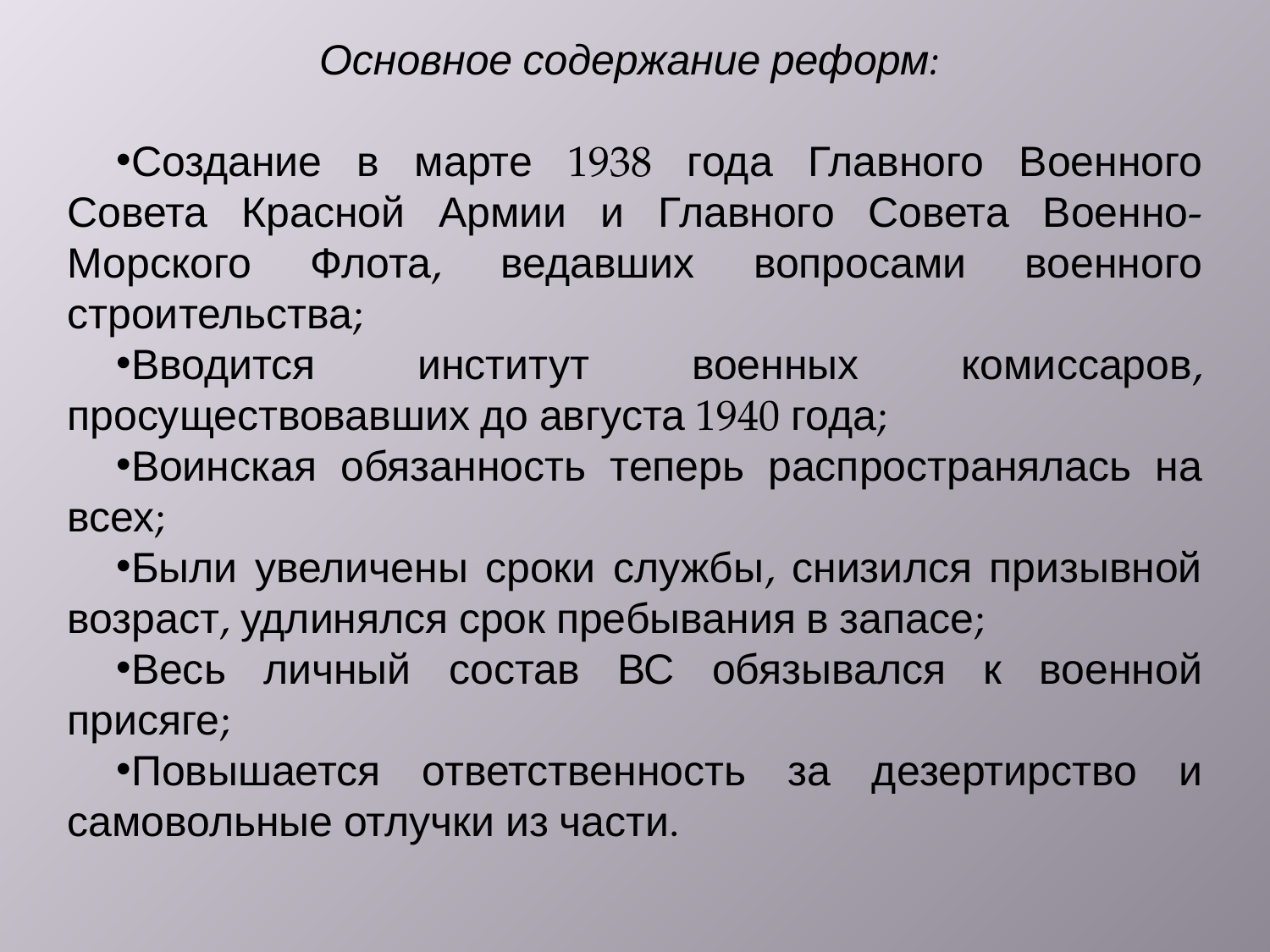

Основное содержание реформ:

Создание в марте 1938 года Главного Военного Совета Красной Армии и Главного Совета Военно-Морского Флота, ведавших вопросами военного строительства;
Вводится институт военных комиссаров, просуществовавших до августа 1940 года;
Воинская обязанность теперь распространялась на всех;
Были увеличены сроки службы, снизился призывной возраст, удлинялся срок пребывания в запасе;
Весь личный состав ВС обязывался к военной присяге;
Повышается ответственность за дезертирство и самовольные отлучки из части.